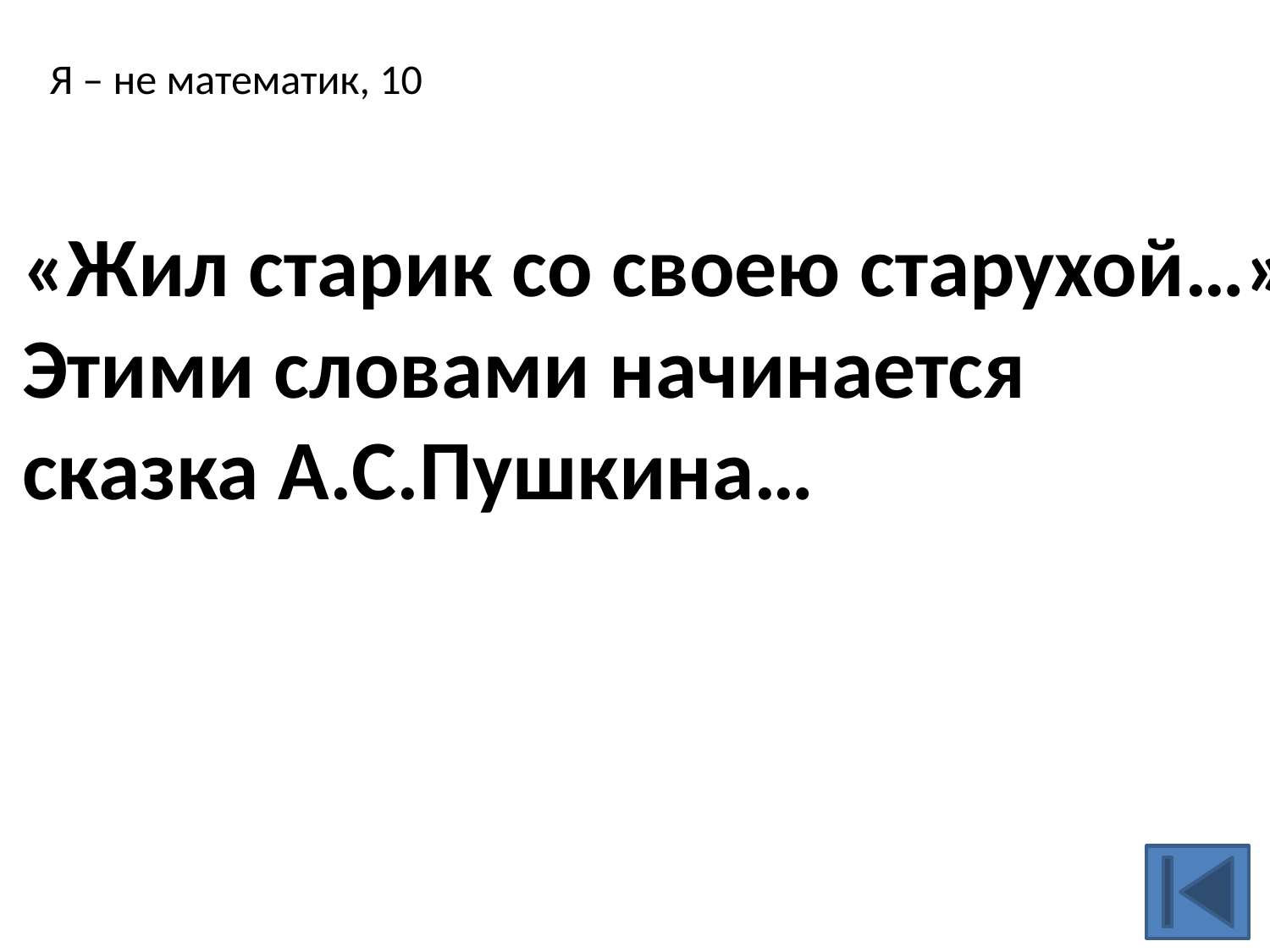

Я – не математик, 10
«Жил старик со своею старухой…»
Этими словами начинается
сказка А.С.Пушкина…